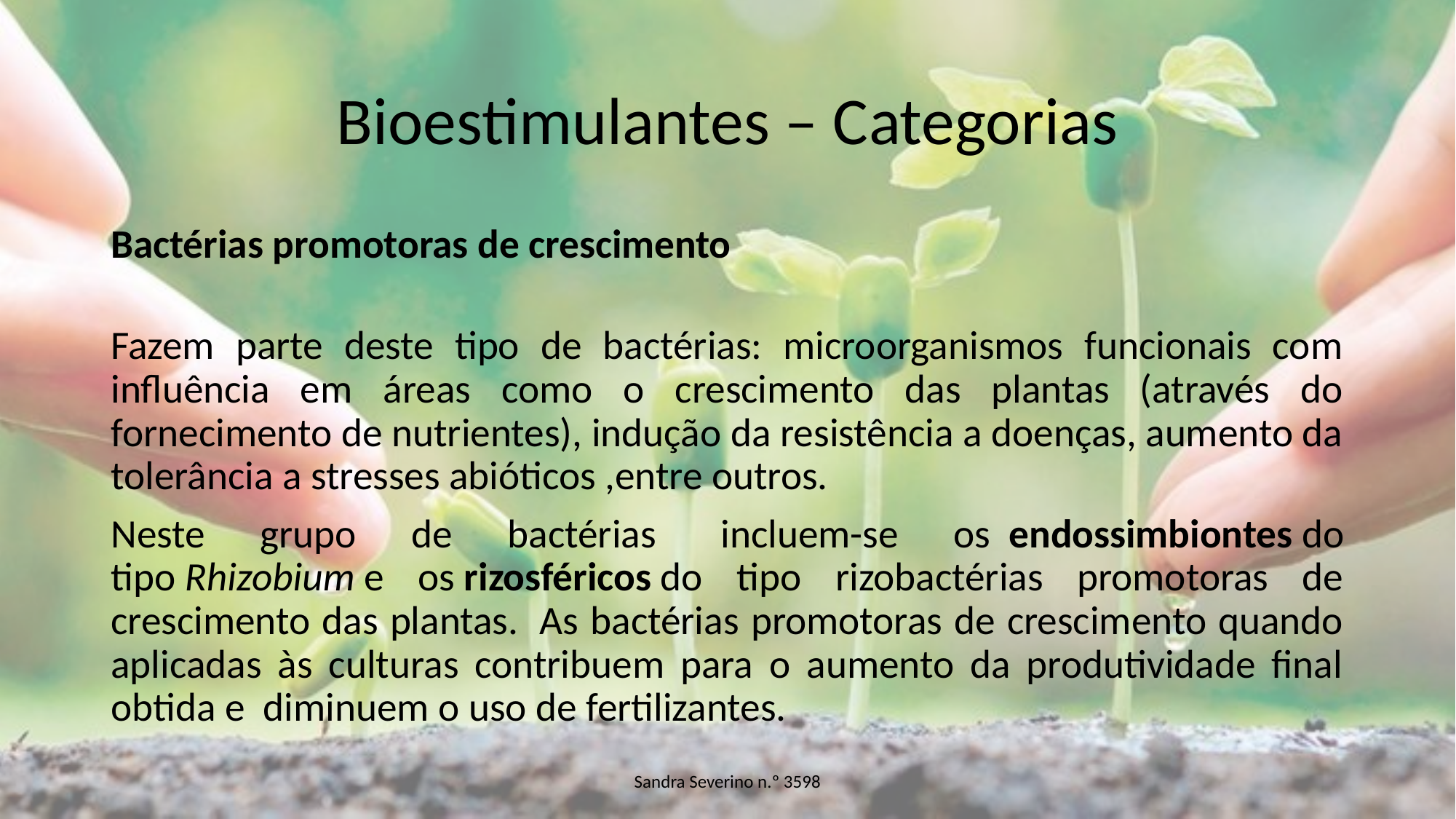

# Bioestimulantes – Categorias
Bactérias promotoras de crescimento
Fazem parte deste tipo de bactérias: microorganismos funcionais com influência em áreas como o crescimento das plantas (através do fornecimento de nutrientes), indução da resistência a doenças, aumento da tolerância a stresses abióticos ,entre outros.
Neste grupo de bactérias  incluem-se os  endossimbiontes do tipo Rhizobium e os rizosféricos do tipo rizobactérias promotoras de crescimento das plantas.  As bactérias promotoras de crescimento quando aplicadas às culturas contribuem para o aumento da produtividade final obtida e  diminuem o uso de fertilizantes.

Sandra Severino n.º 3598